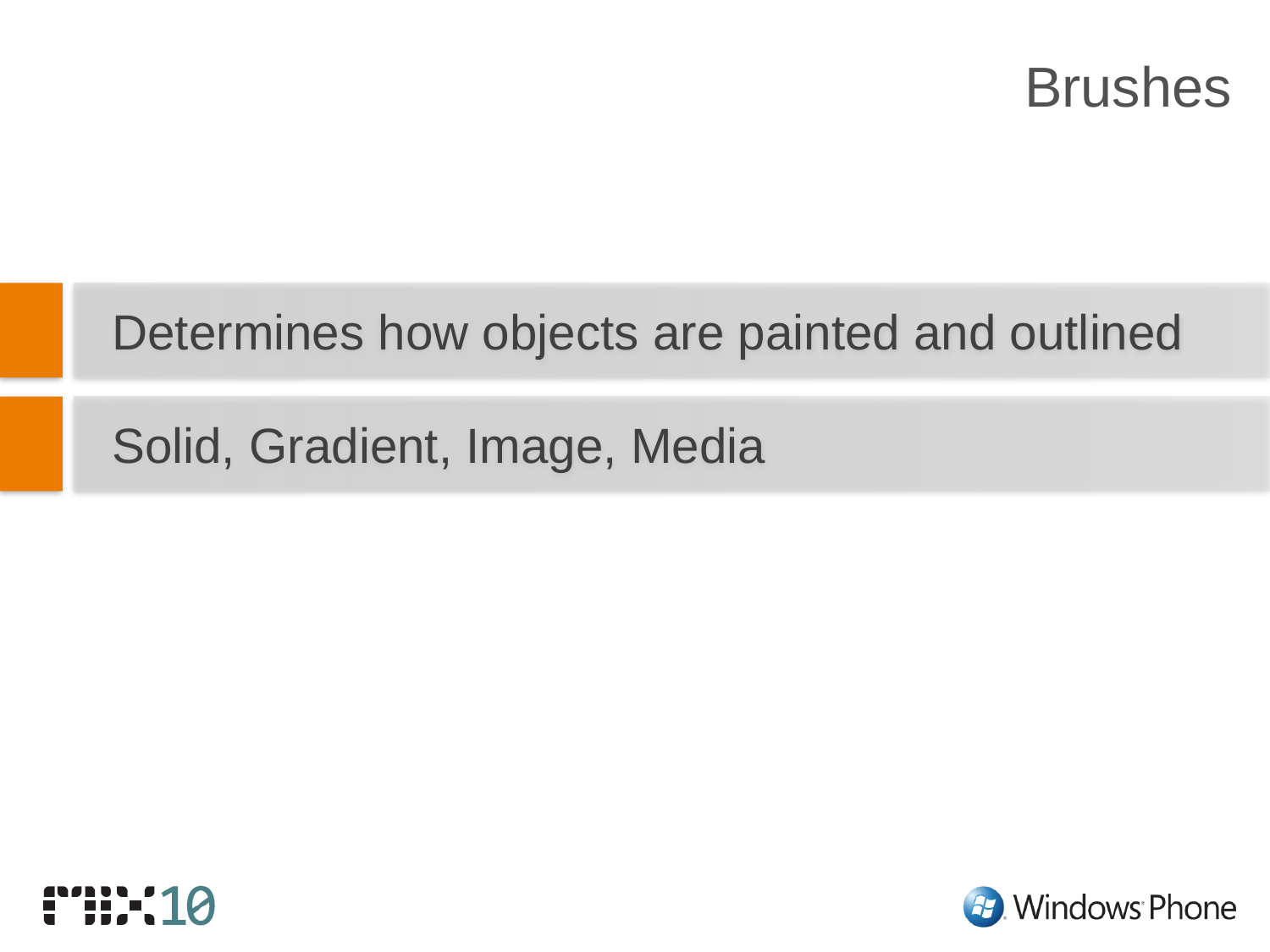

# Brushes

Determines how objects are painted and outlined

Solid, Gradient, Image, Media